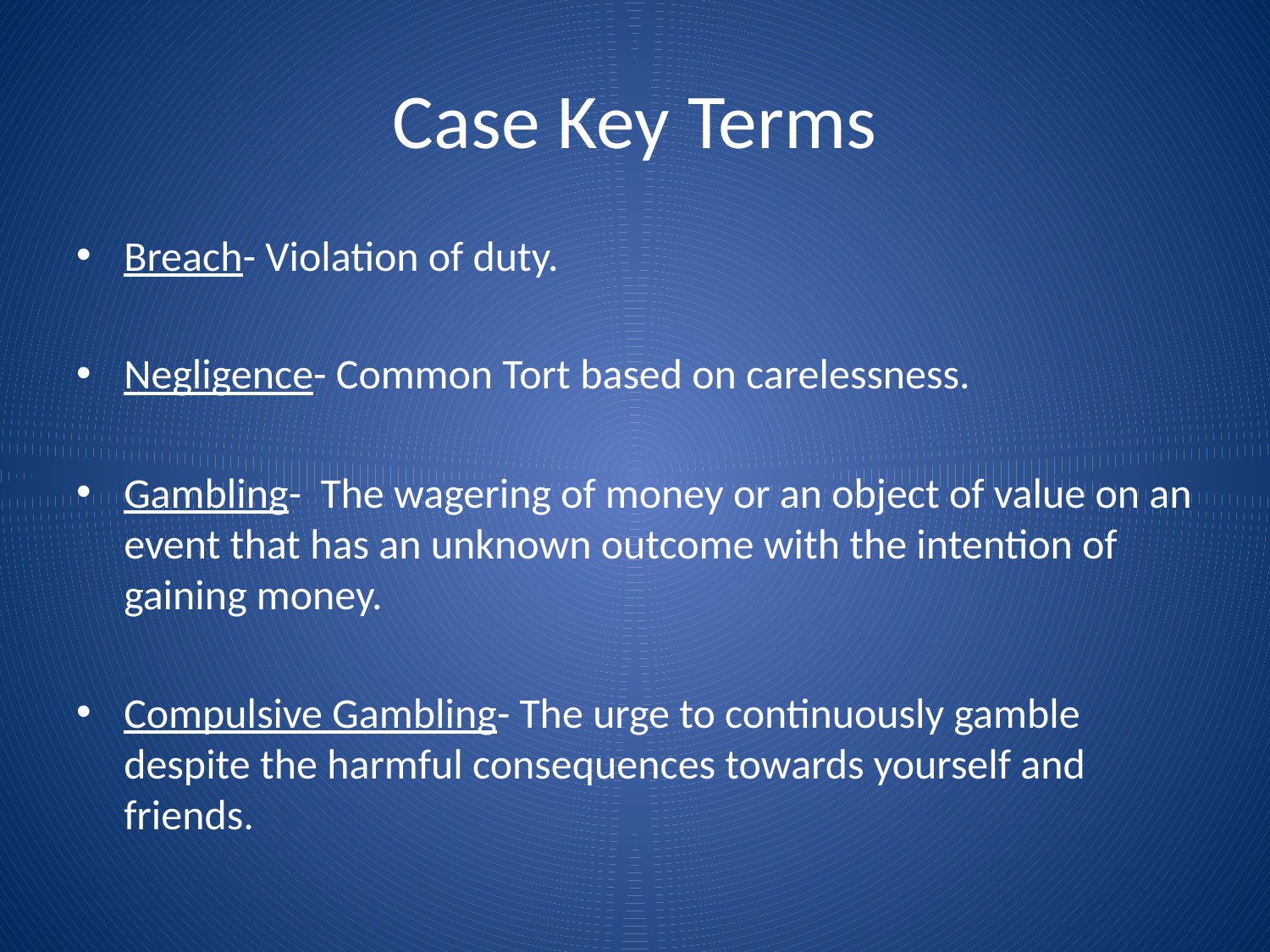

# Case Key Terms
Breach- Violation of duty.

Negligence- Common Tort based on carelessness.

Gambling-  The wagering of money or an object of value on an event that has an unknown outcome with the intention of gaining money.

Compulsive Gambling- The urge to continuously gamble despite the harmful consequences towards yourself and friends.